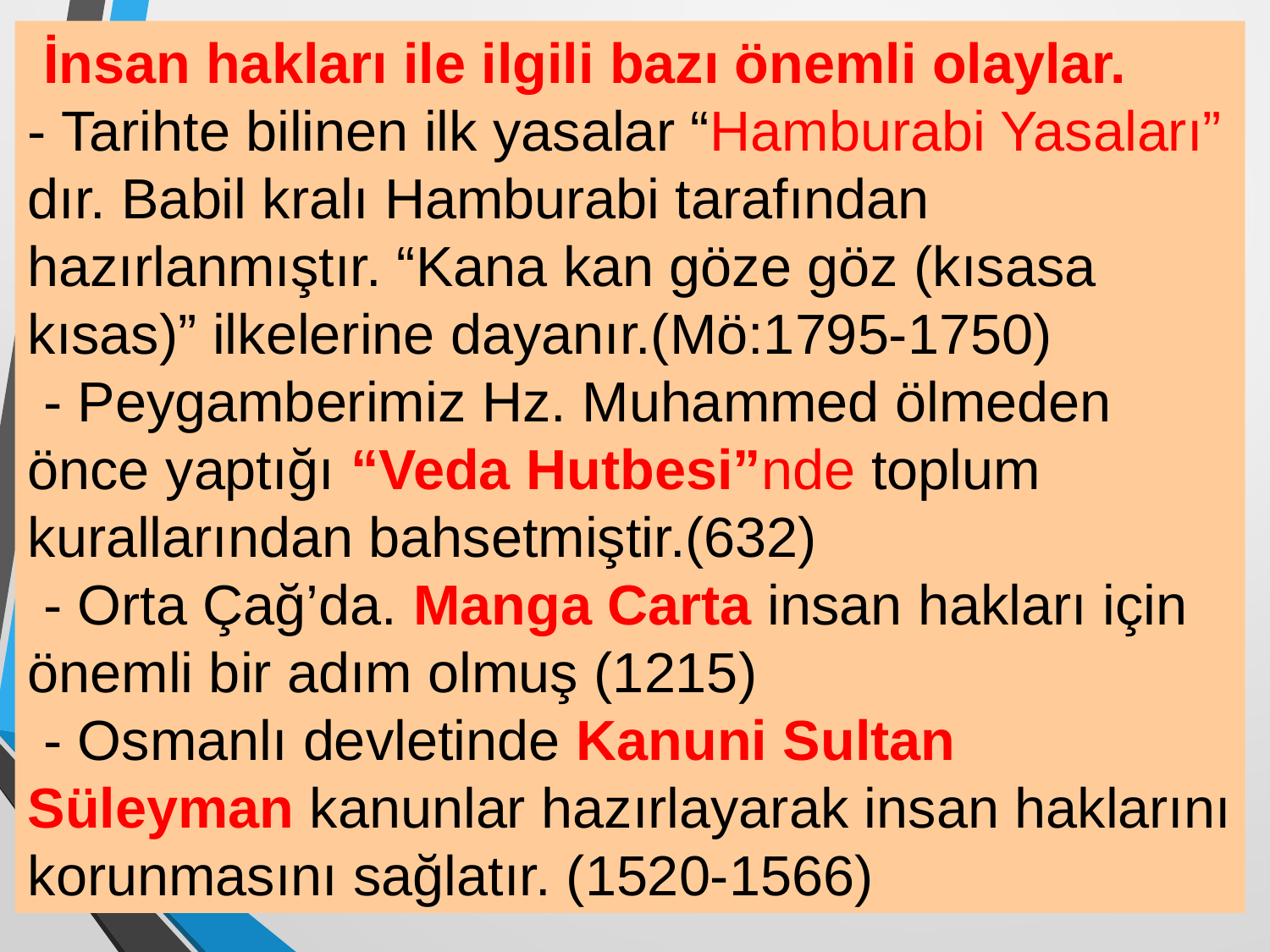

İnsan hakları ile ilgili bazı önemli olaylar.
- Tarihte bilinen ilk yasalar “Hamburabi Yasaları” dır. Babil kralı Hamburabi tarafından hazırlanmıştır. “Kana kan göze göz (kısasa kısas)” ilkelerine dayanır.(Mö:1795-1750)
 - Peygamberimiz Hz. Muhammed ölmeden önce yaptığı “Veda Hutbesi”nde toplum kurallarından bahsetmiştir.(632)
 - Orta Çağ’da. Manga Carta insan hakları için önemli bir adım olmuş (1215)
 - Osmanlı devletinde Kanuni Sultan Süleyman kanunlar hazırlayarak insan haklarını korunmasını sağlatır. (1520-1566)
....